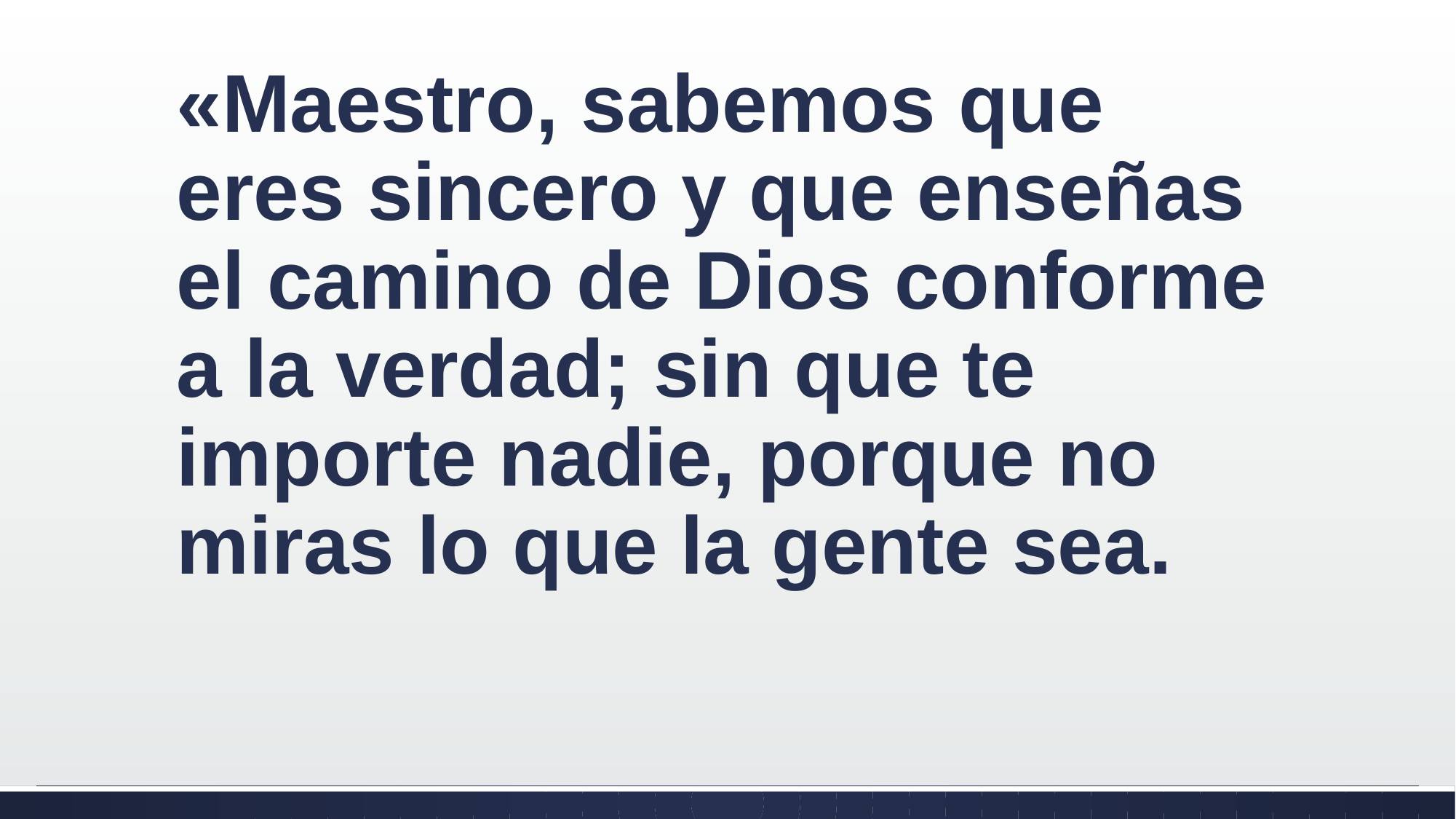

#
«Maestro, sabemos que eres sincero y que enseñas el camino de Dios conforme a la verdad; sin que te importe nadie, porque no miras lo que la gente sea.